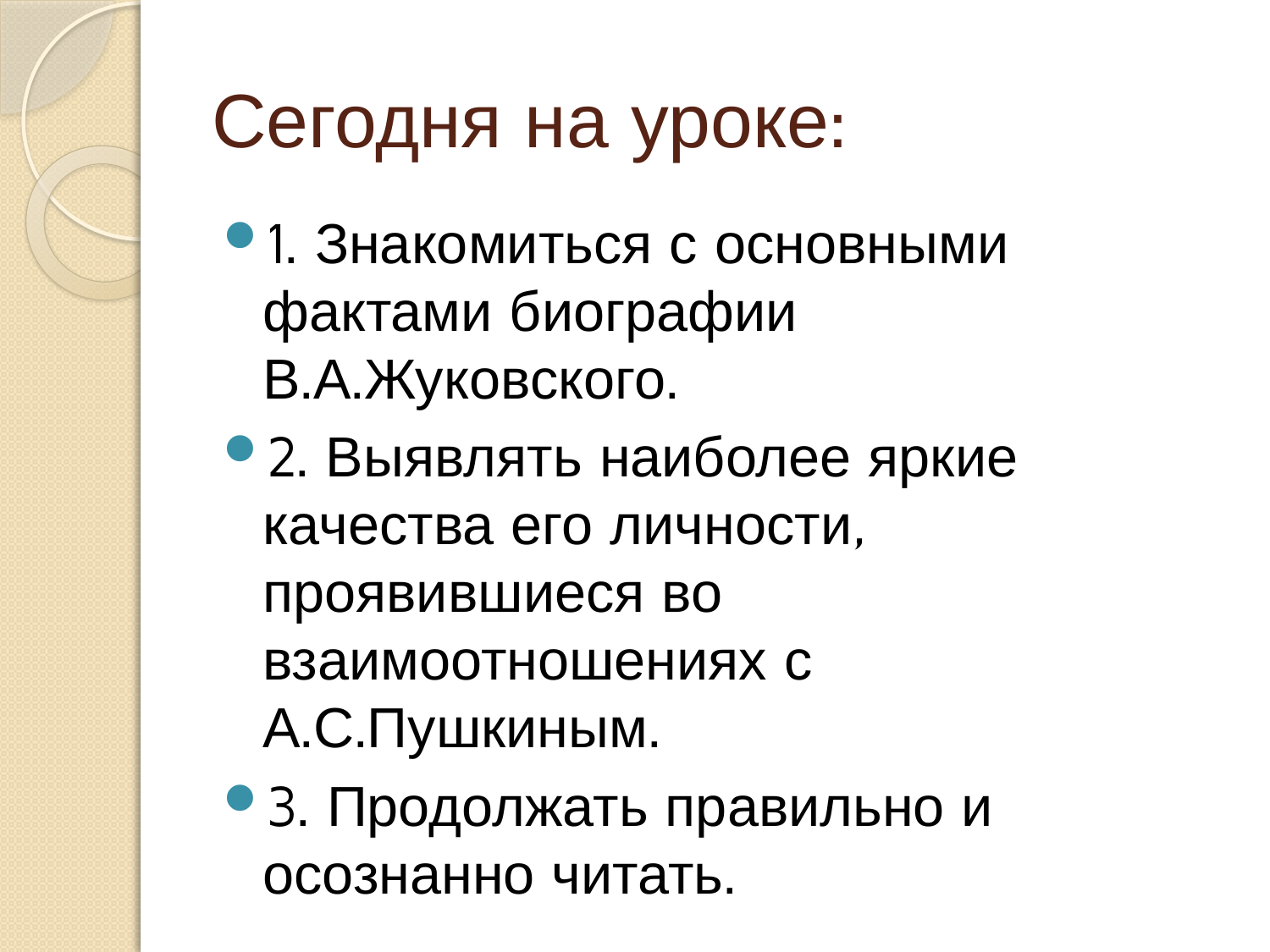

# Сегодня на уроке:
1. Знакомиться с основными фактами биографии В.А.Жуковского.
2. Выявлять наиболее яркие качества его личности, проявившиеся во взаимоотношениях с А.С.Пушкиным.
3. Продолжать правильно и осознанно читать.